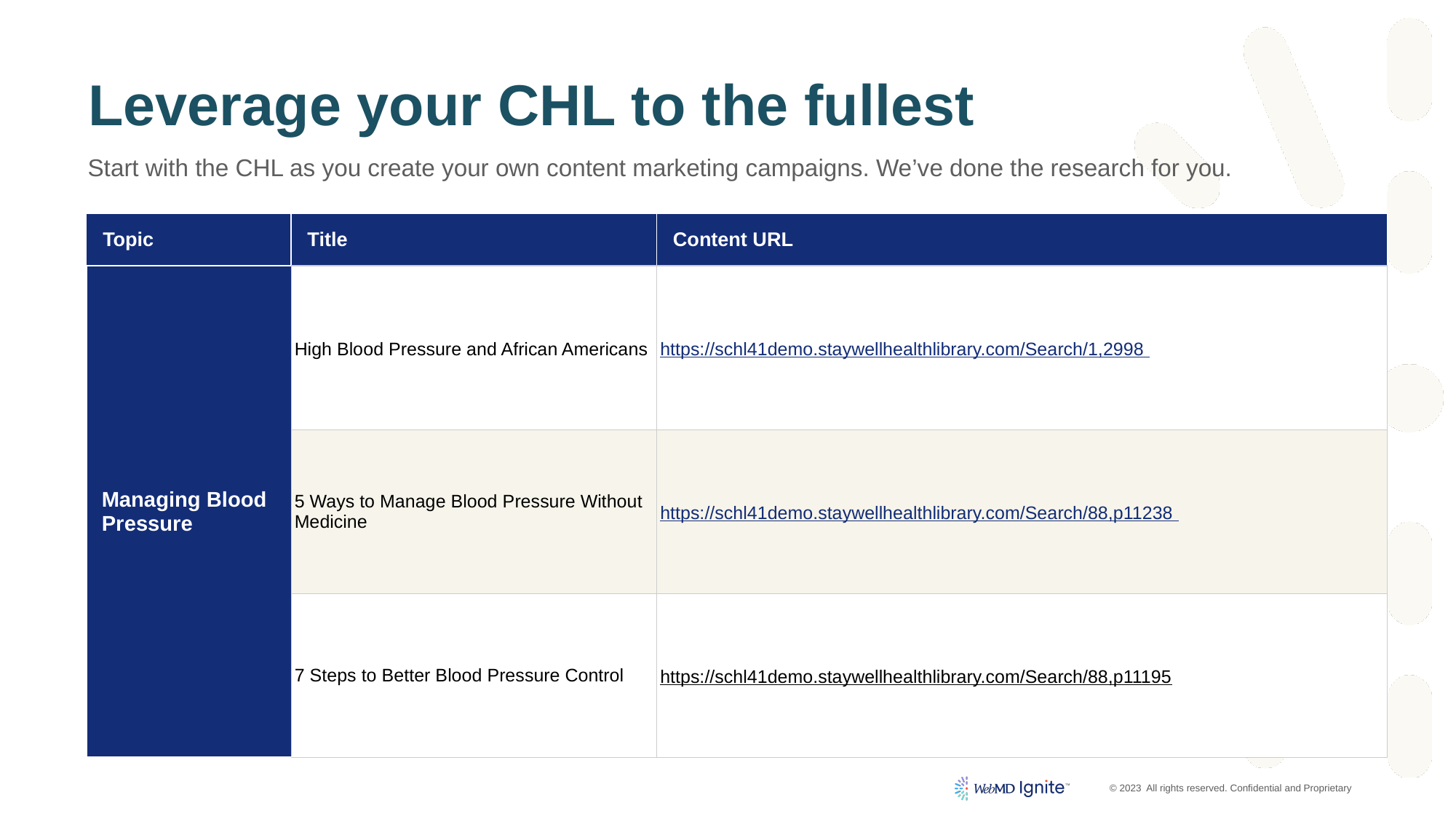

# Leverage your CHL to the fullest
Start with the CHL as you create your own content marketing campaigns. We’ve done the research for you.
| Topic | Title | Content URL |
| --- | --- | --- |
| Managing Blood Pressure | High Blood Pressure and African Americans | https://schl41demo.staywellhealthlibrary.com/Search/1,2998 |
|  | 5 Ways to Manage Blood Pressure Without Medicine | https://schl41demo.staywellhealthlibrary.com/Search/88,p11238 |
|  | 7 Steps to Better Blood Pressure Control | https://schl41demo.staywellhealthlibrary.com/Search/88,p11195 |